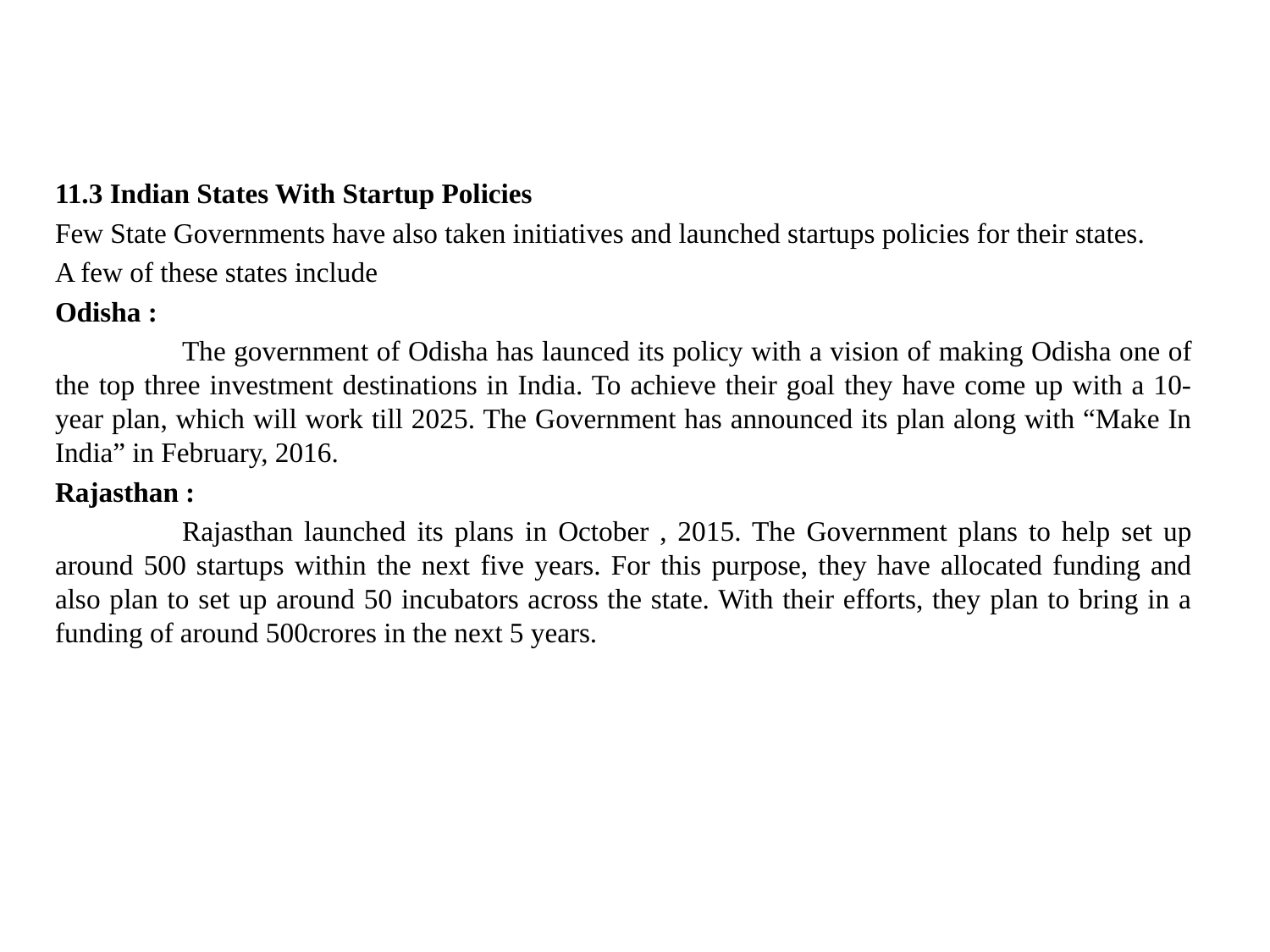

11.3 Indian States With Startup Policies
Few State Governments have also taken initiatives and launched startups policies for their states.
A few of these states include
Odisha :
	The government of Odisha has launced its policy with a vision of making Odisha one of the top three investment destinations in India. To achieve their goal they have come up with a 10-year plan, which will work till 2025. The Government has announced its plan along with “Make In India” in February, 2016.
Rajasthan :
	Rajasthan launched its plans in October , 2015. The Government plans to help set up around 500 startups within the next five years. For this purpose, they have allocated funding and also plan to set up around 50 incubators across the state. With their efforts, they plan to bring in a funding of around 500crores in the next 5 years.